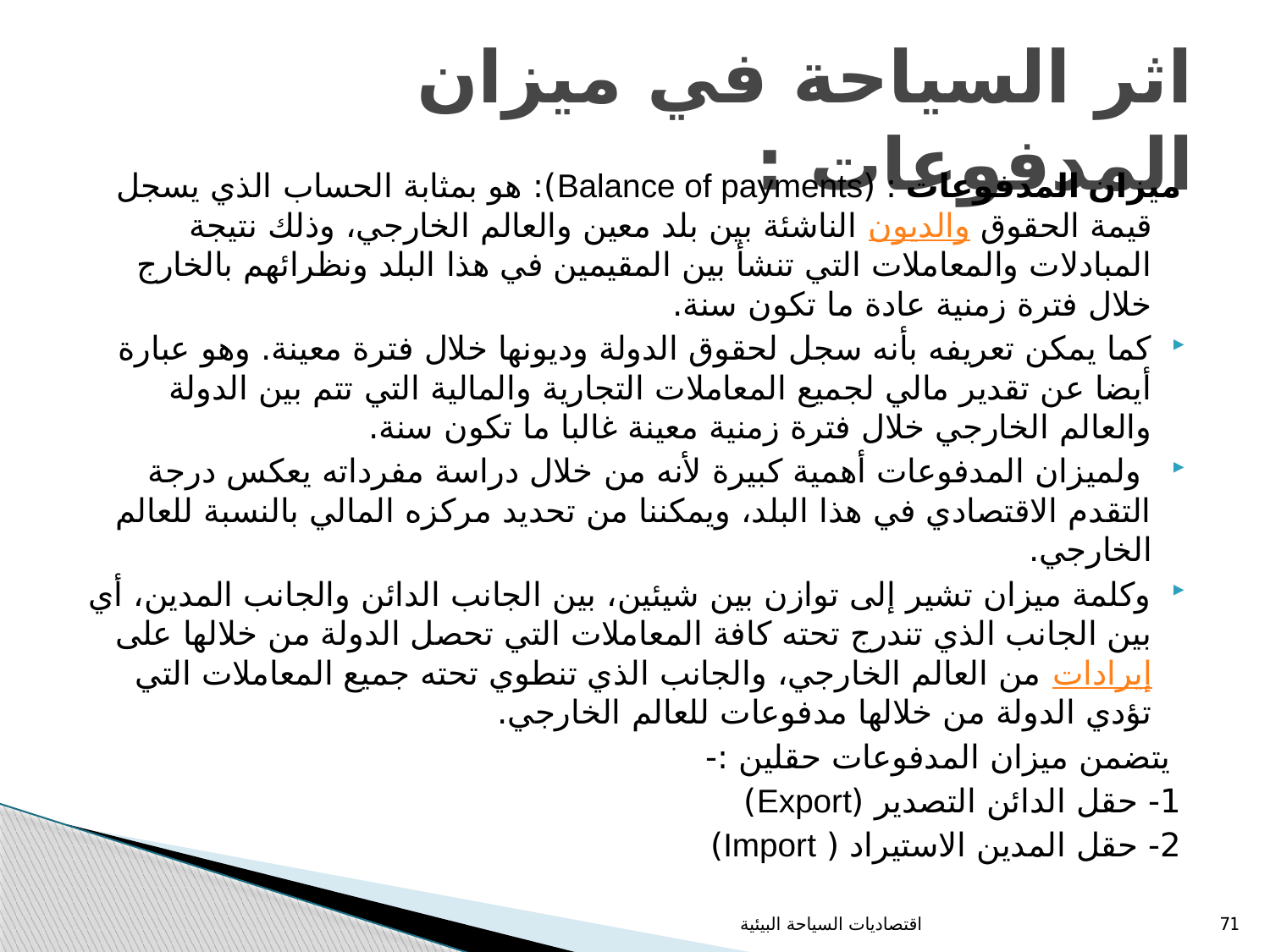

# اثر السياحة في ميزان المدفوعات :
ميزان المدفوعات : (Balance of payments): هو بمثابة الحساب الذي يسجل قيمة الحقوق والديون الناشئة بين بلد معين والعالم الخارجي، وذلك نتيجة المبادلات والمعاملات التي تنشأ بين المقيمين في هذا البلد ونظرائهم بالخارج خلال فترة زمنية عادة ما تكون سنة.
كما يمكن تعريفه بأنه سجل لحقوق الدولة وديونها خلال فترة معينة. وهو عبارة أيضا عن تقدير مالي لجميع المعاملات التجارية والمالية التي تتم بين الدولة والعالم الخارجي خلال فترة زمنية معينة غالبا ما تكون سنة.
 ولميزان المدفوعات أهمية كبيرة لأنه من خلال دراسة مفرداته يعكس درجة التقدم الاقتصادي في هذا البلد، ويمكننا من تحديد مركزه المالي بالنسبة للعالم الخارجي.
وكلمة ميزان تشير إلى توازن بين شيئين، بين الجانب الدائن والجانب المدين، أي بين الجانب الذي تندرج تحته كافة المعاملات التي تحصل الدولة من خلالها على إيرادات من العالم الخارجي، والجانب الذي تنطوي تحته جميع المعاملات التي تؤدي الدولة من خلالها مدفوعات للعالم الخارجي.
 يتضمن ميزان المدفوعات حقلين :-
1- حقل الدائن التصدير (Export)
2- حقل المدين الاستيراد ( Import)
اقتصاديات السياحة البيئية
71